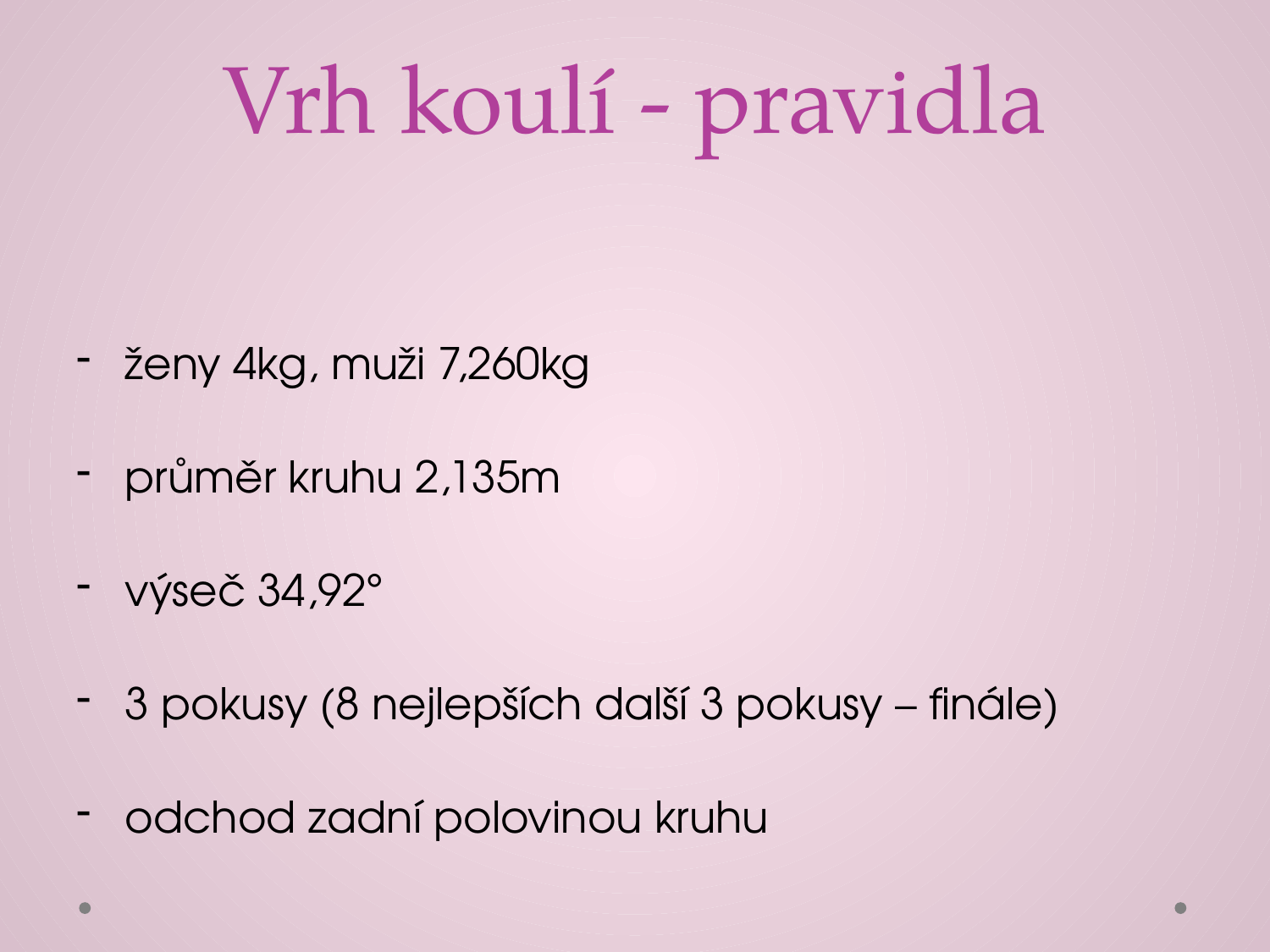

# Vrh koulí - pravidla
ženy 4kg, muži 7,260kg
průměr kruhu 2,135m
výseč 34,92°
3 pokusy (8 nejlepších další 3 pokusy – finále)
odchod zadní polovinou kruhu